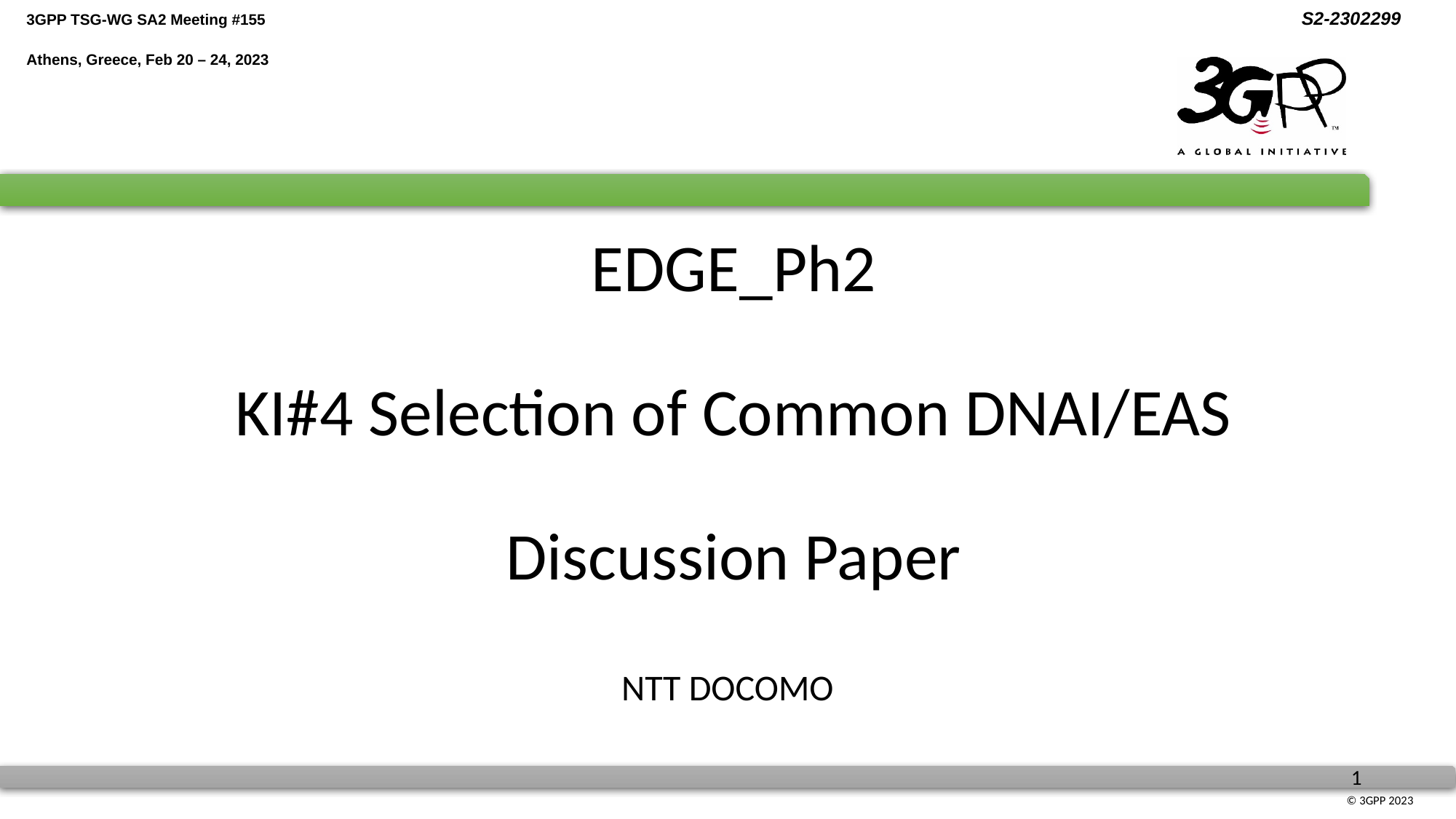

# EDGE_Ph2 KI#4 Selection of Common DNAI/EAS Discussion Paper

NTT DOCOMO